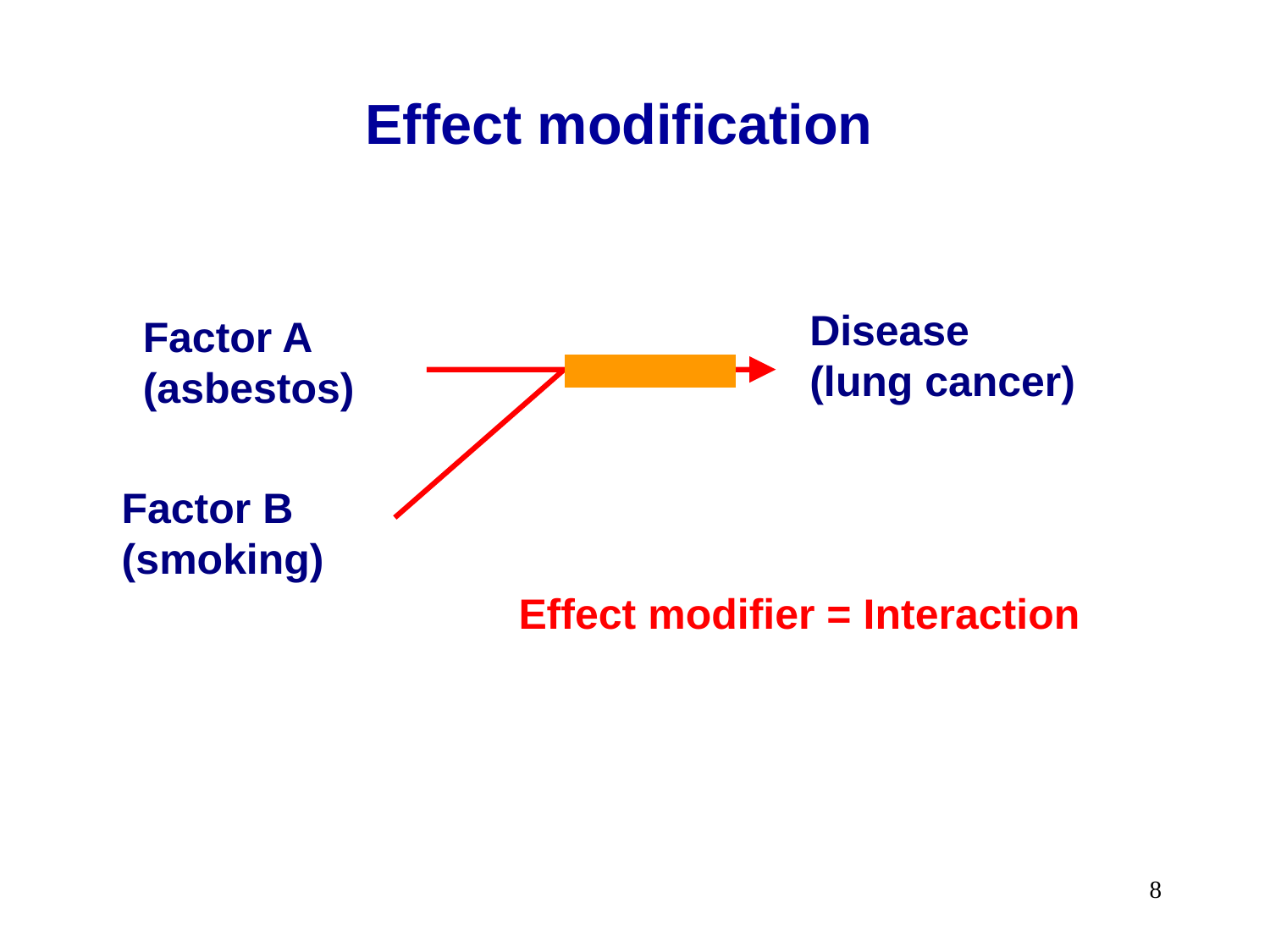

# Effect modification
Disease
(lung cancer)
Factor A
(asbestos)

Factor B
(smoking)

Effect modifier = Interaction
8